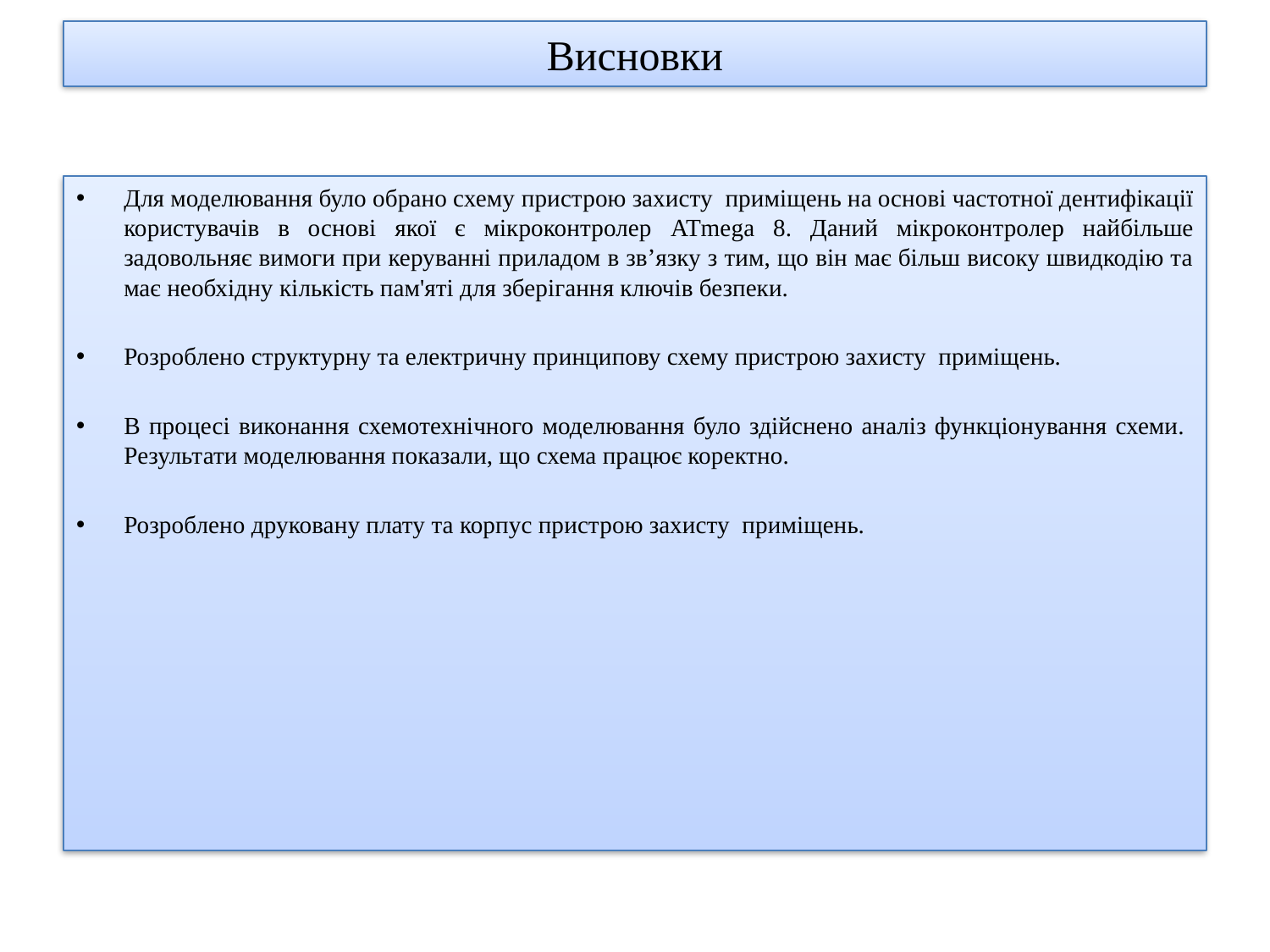

# Висновки
Для моделювання було обрано схему пристрою захисту  приміщень на основі частотної дентифікації користувачів в основі якої є мікроконтролер ATmega 8. Даний мікроконтролер найбільше задовольняє вимоги при керуванні приладом в зв’язку з тим, що він має більш високу швидкодію та має необхідну кількість пам'яті для зберігання ключів безпеки.

Розроблено структурну та електричну принципову схему пристрою захисту  приміщень.

В процесі виконання схемотехнічного моделювання було здійснено аналіз функціонування схеми.  Результати моделювання показали, що схема працює коректно.

Розроблено друковану плату та корпус пристрою захисту  приміщень.